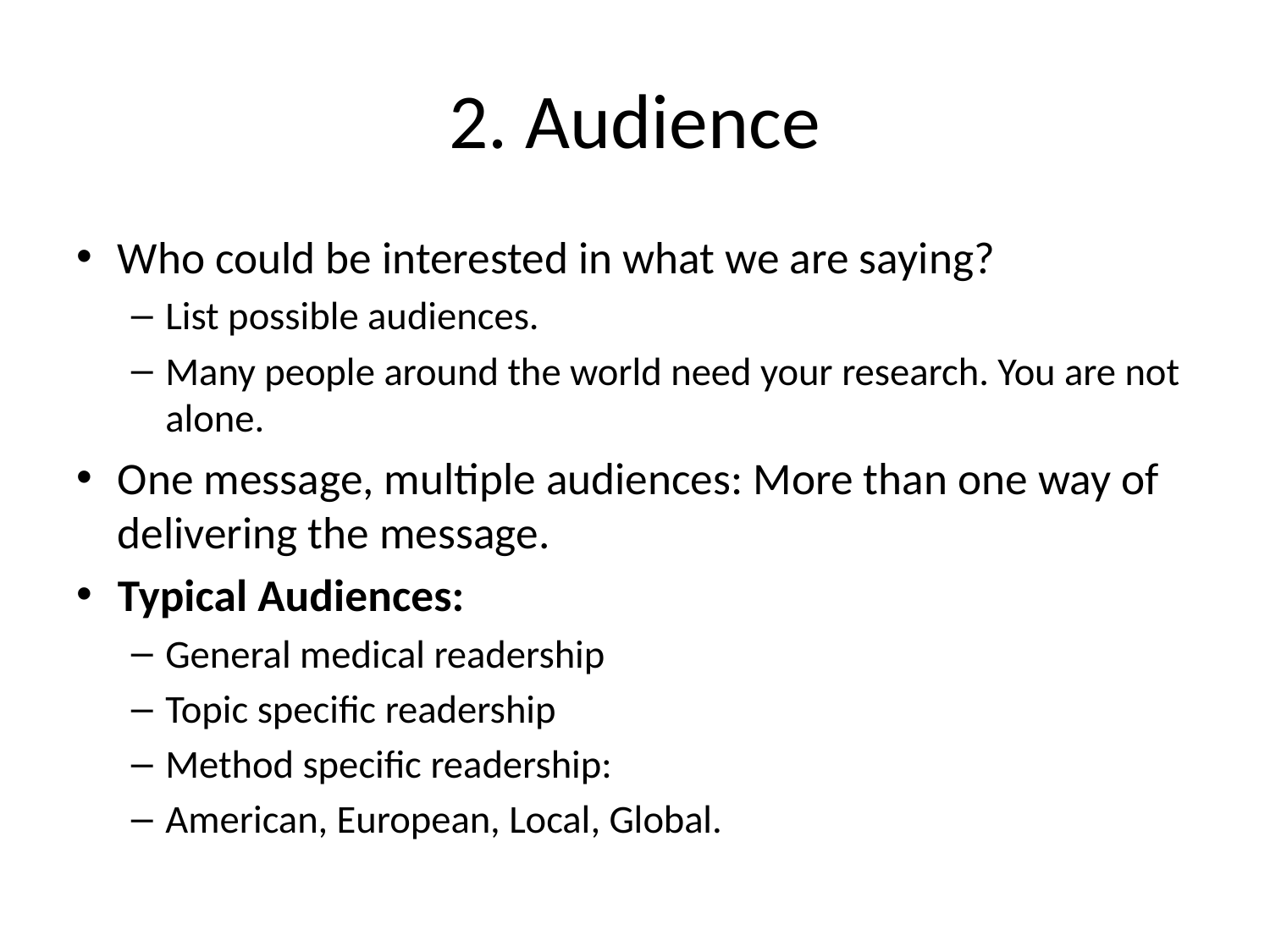

# 2. Audience
Who could be interested in what we are saying?
List possible audiences.
Many people around the world need your research. You are not alone.
One message, multiple audiences: More than one way of delivering the message.
Typical Audiences:
General medical readership
Topic specific readership
Method specific readership:
American, European, Local, Global.